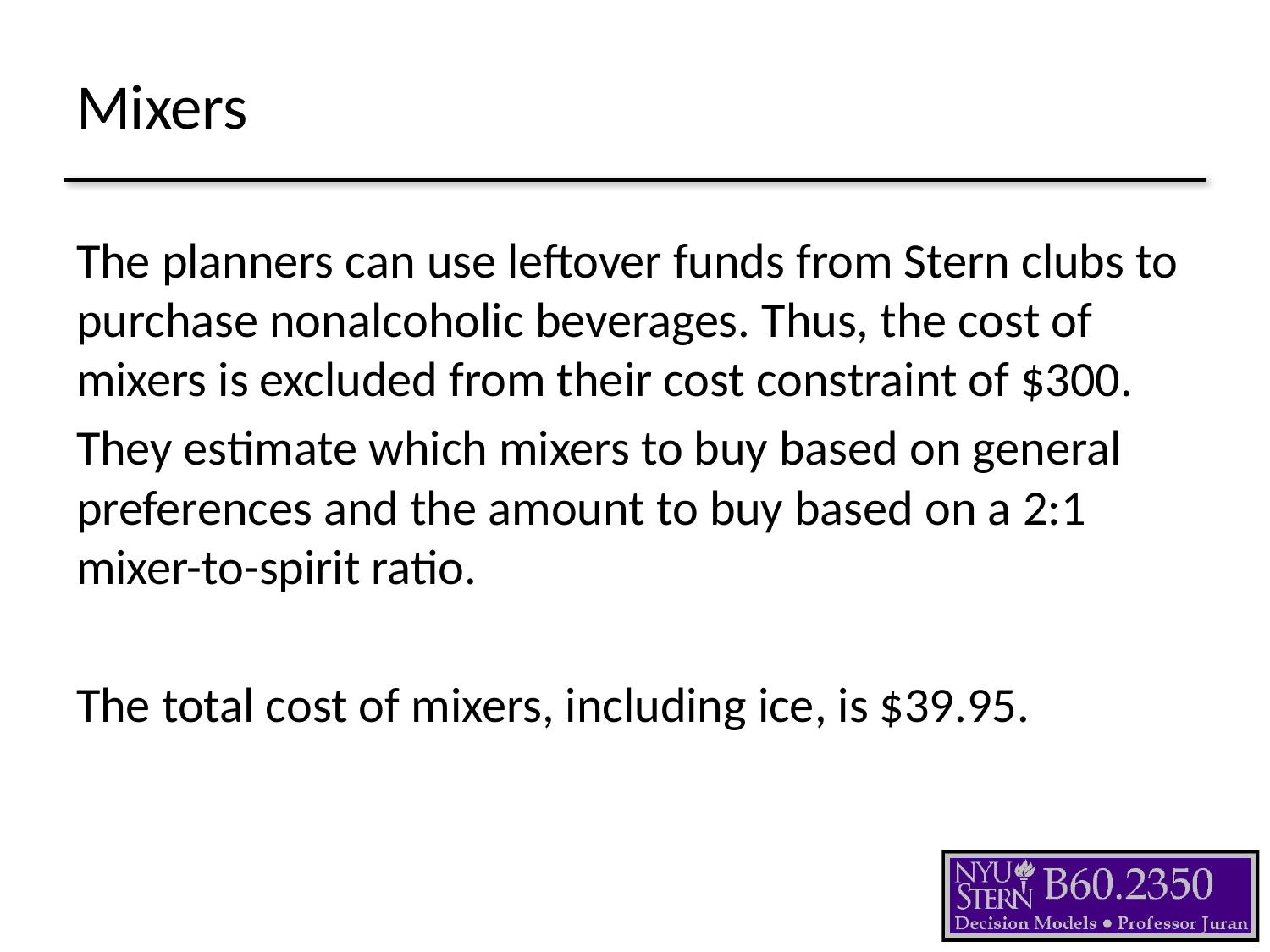

# Mixers
The planners can use leftover funds from Stern clubs to purchase nonalcoholic beverages. Thus, the cost of mixers is excluded from their cost constraint of $300.
They estimate which mixers to buy based on general preferences and the amount to buy based on a 2:1 mixer-to-spirit ratio.

The total cost of mixers, including ice, is $39.95.